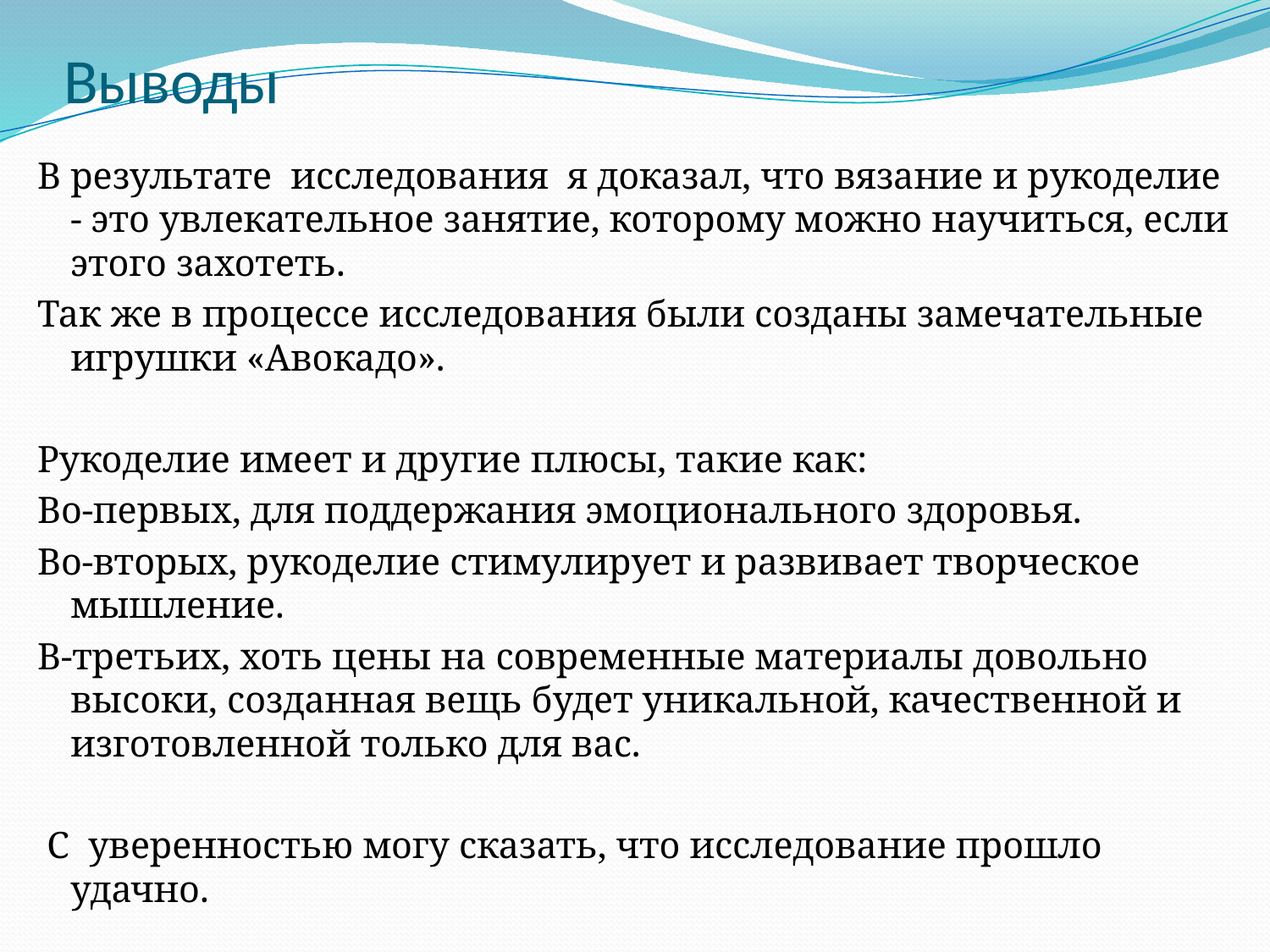

# Выводы
В результате  исследования  я доказал, что вязание и рукоделие - это увлекательное занятие, которому можно научиться, если этого захотеть.
Так же в процессе исследования были созданы замечательные игрушки «Авокадо».

Рукоделие имеет и другие плюсы, такие как:
Во-первых, для поддержания эмоционального здоровья.
Во-вторых, рукоделие стимулирует и развивает творческое мышление.
В-третьих, хоть цены на современные материалы довольно высоки, созданная вещь будет уникальной, качественной и изготовленной только для вас.

 С  уверенностью могу сказать, что исследование прошло удачно.